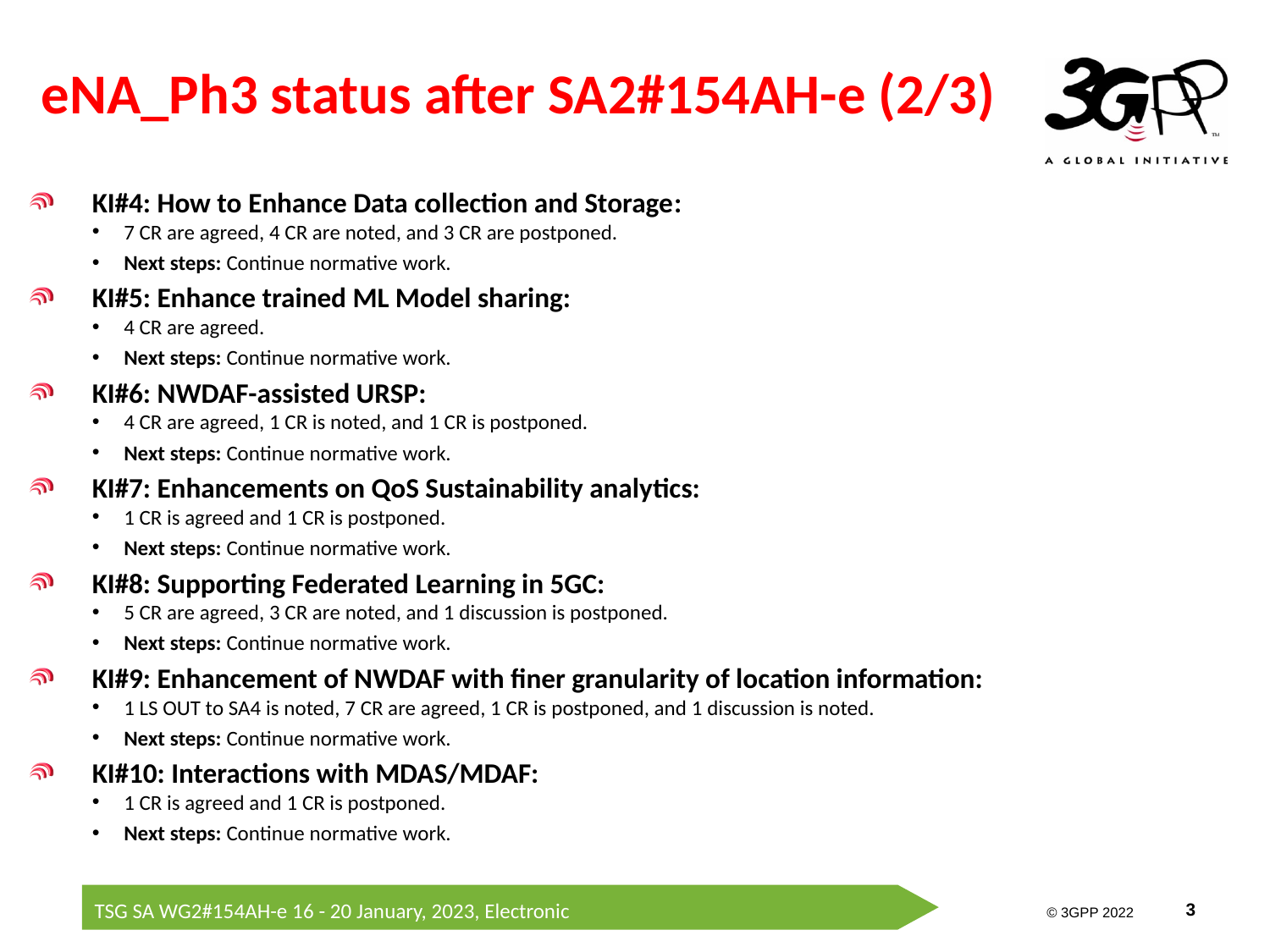

# eNA_Ph3 status after SA2#154AH-e (2/3)
KI#4: How to Enhance Data collection and Storage:
7 CR are agreed, 4 CR are noted, and 3 CR are postponed.
Next steps: Continue normative work.
KI#5: Enhance trained ML Model sharing:
4 CR are agreed.
Next steps: Continue normative work.
KI#6: NWDAF-assisted URSP:
4 CR are agreed, 1 CR is noted, and 1 CR is postponed.
Next steps: Continue normative work.
KI#7: Enhancements on QoS Sustainability analytics:
1 CR is agreed and 1 CR is postponed.
Next steps: Continue normative work.
KI#8: Supporting Federated Learning in 5GC:
5 CR are agreed, 3 CR are noted, and 1 discussion is postponed.
Next steps: Continue normative work.
KI#9: Enhancement of NWDAF with finer granularity of location information:
1 LS OUT to SA4 is noted, 7 CR are agreed, 1 CR is postponed, and 1 discussion is noted.
Next steps: Continue normative work.
KI#10: Interactions with MDAS/MDAF:
1 CR is agreed and 1 CR is postponed.
Next steps: Continue normative work.